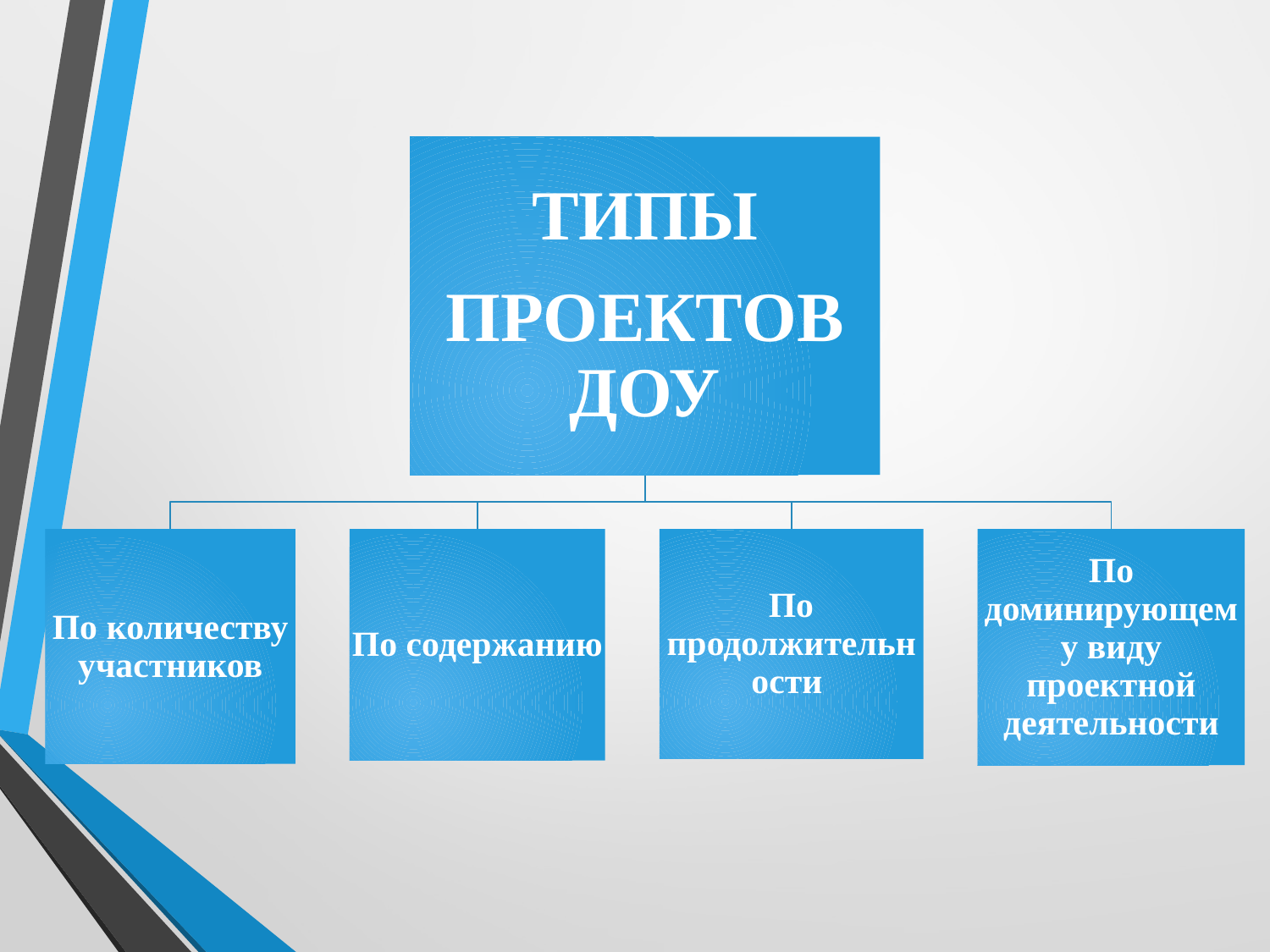

ТИПЫ
ПРОЕКТОВ ДОУ
По доминирующему виду проектной деятельности
По продолжительности
По содержанию
По количеству участников